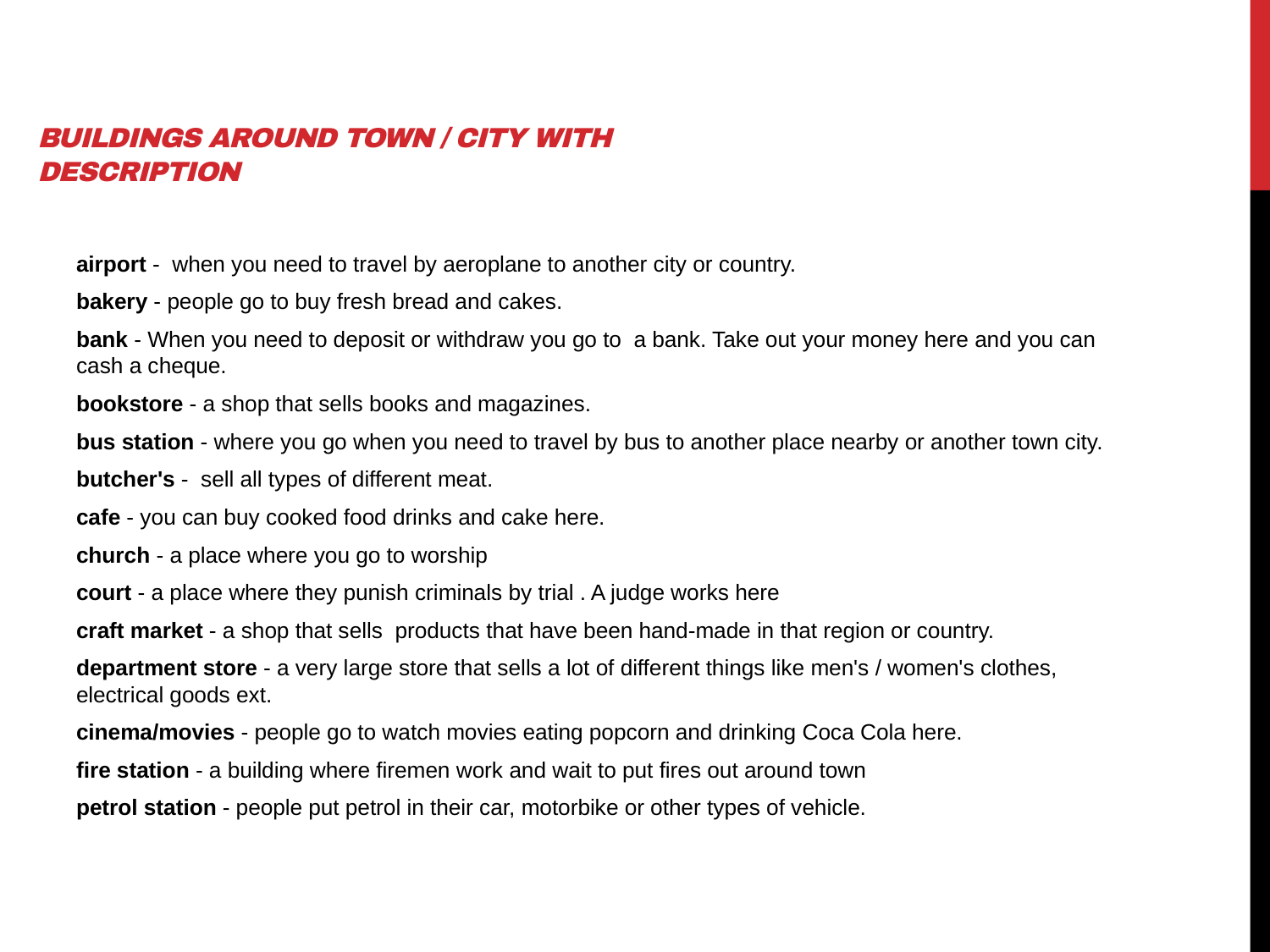

# Buildings around Town / city with description
airport -  when you need to travel by aeroplane to another city or country.
bakery - people go to buy fresh bread and cakes.
bank - When you need to deposit or withdraw you go to  a bank. Take out your money here and you can cash a cheque.
bookstore - a shop that sells books and magazines.
bus station - where you go when you need to travel by bus to another place nearby or another town city.
butcher's -  sell all types of different meat.
cafe - you can buy cooked food drinks and cake here.
church - a place where you go to worship
court - a place where they punish criminals by trial . A judge works here
craft market - a shop that sells  products that have been hand-made in that region or country.
department store - a very large store that sells a lot of different things like men's / women's clothes, electrical goods ext.
cinema/movies - people go to watch movies eating popcorn and drinking Coca Cola here.
fire station - a building where firemen work and wait to put fires out around town
petrol station - people put petrol in their car, motorbike or other types of vehicle.